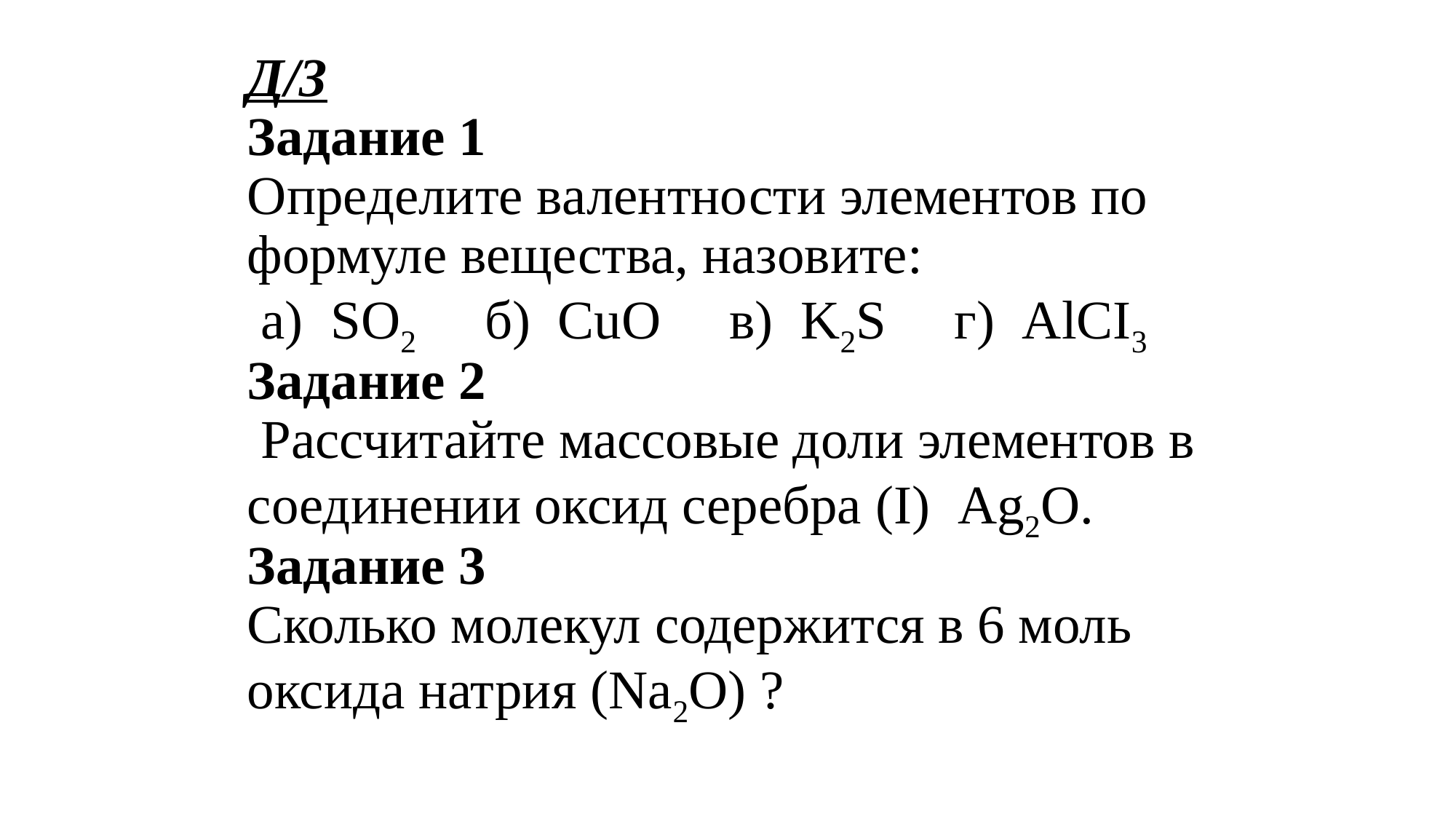

# Д/З Задание 1 Определите валентности элементов по формуле вещества, назовите: а)  SO2     б)  СuO     в)  K2S     г)  AlCI3 Задание 2 Рассчитайте массовые доли элементов в соединении оксид серебра (I)  Ag2O. Задание 3 Сколько молекул содержится в 6 моль оксида натрия (Na2O) ?